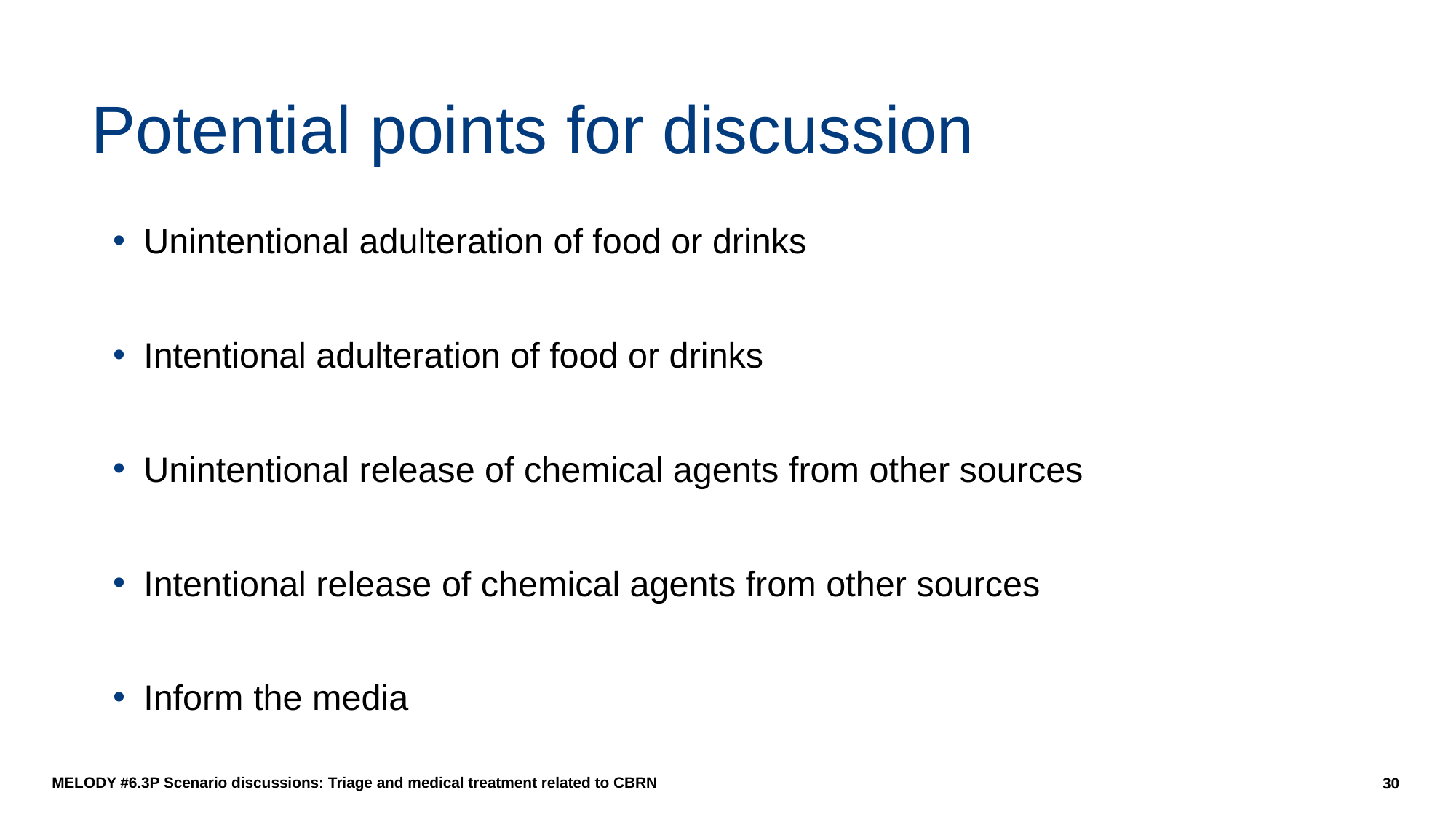

# Potential points for discussion
Unintentional adulteration of food or drinks

Intentional adulteration of food or drinks

Unintentional release of chemical agents from other sources

Intentional release of chemical agents from other sources

Inform the media
MELODY #6.3P Scenario discussions: Triage and medical treatment related to CBRN
30